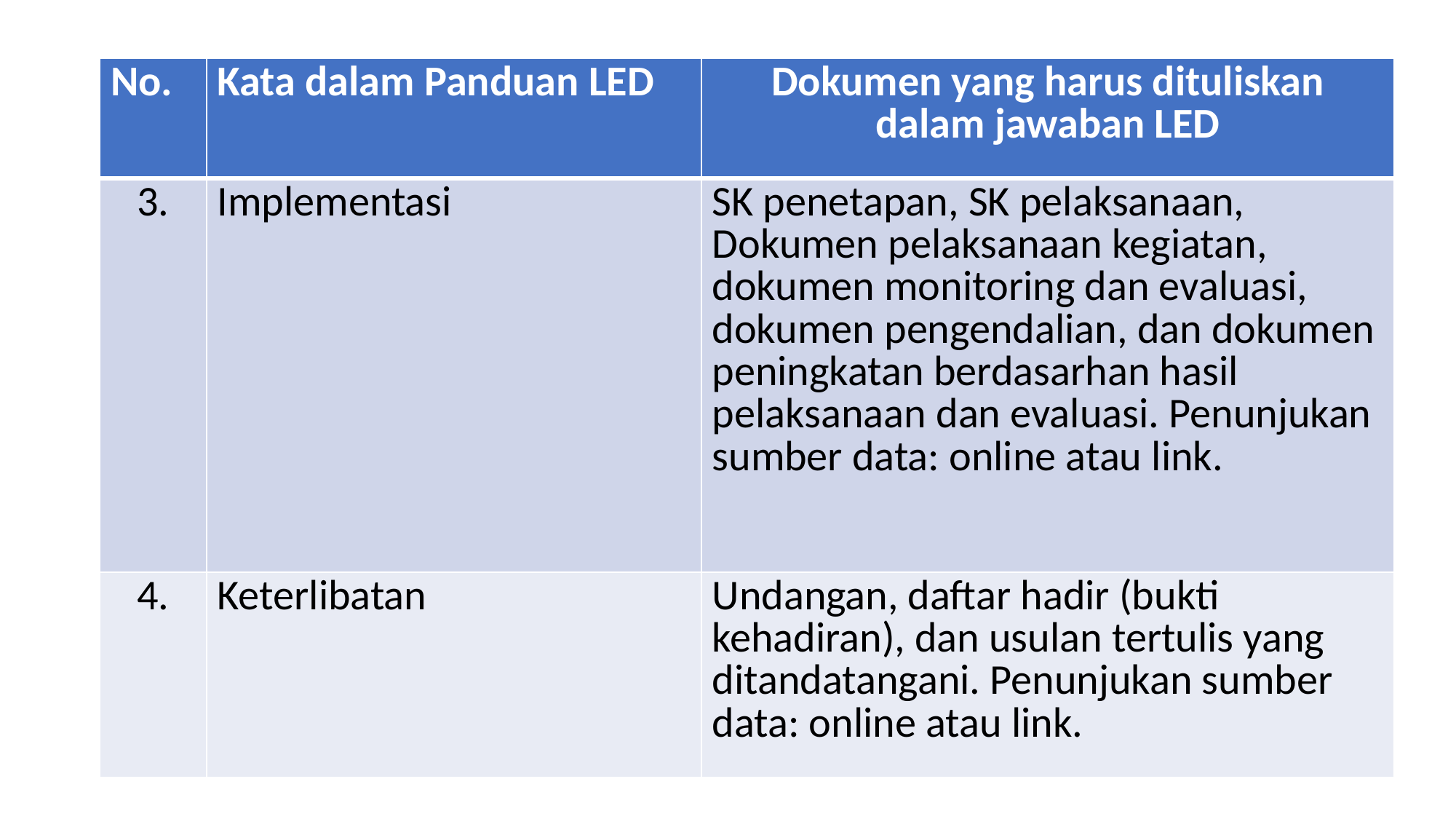

| No. | Kata dalam Panduan LED | Dokumen yang harus dituliskan dalam jawaban LED |
| --- | --- | --- |
| 3. | Implementasi | SK penetapan, SK pelaksanaan, Dokumen pelaksanaan kegiatan, dokumen monitoring dan evaluasi, dokumen pengendalian, dan dokumen peningkatan berdasarhan hasil pelaksanaan dan evaluasi. Penunjukan sumber data: online atau link. |
| 4. | Keterlibatan | Undangan, daftar hadir (bukti kehadiran), dan usulan tertulis yang ditandatangani. Penunjukan sumber data: online atau link. |